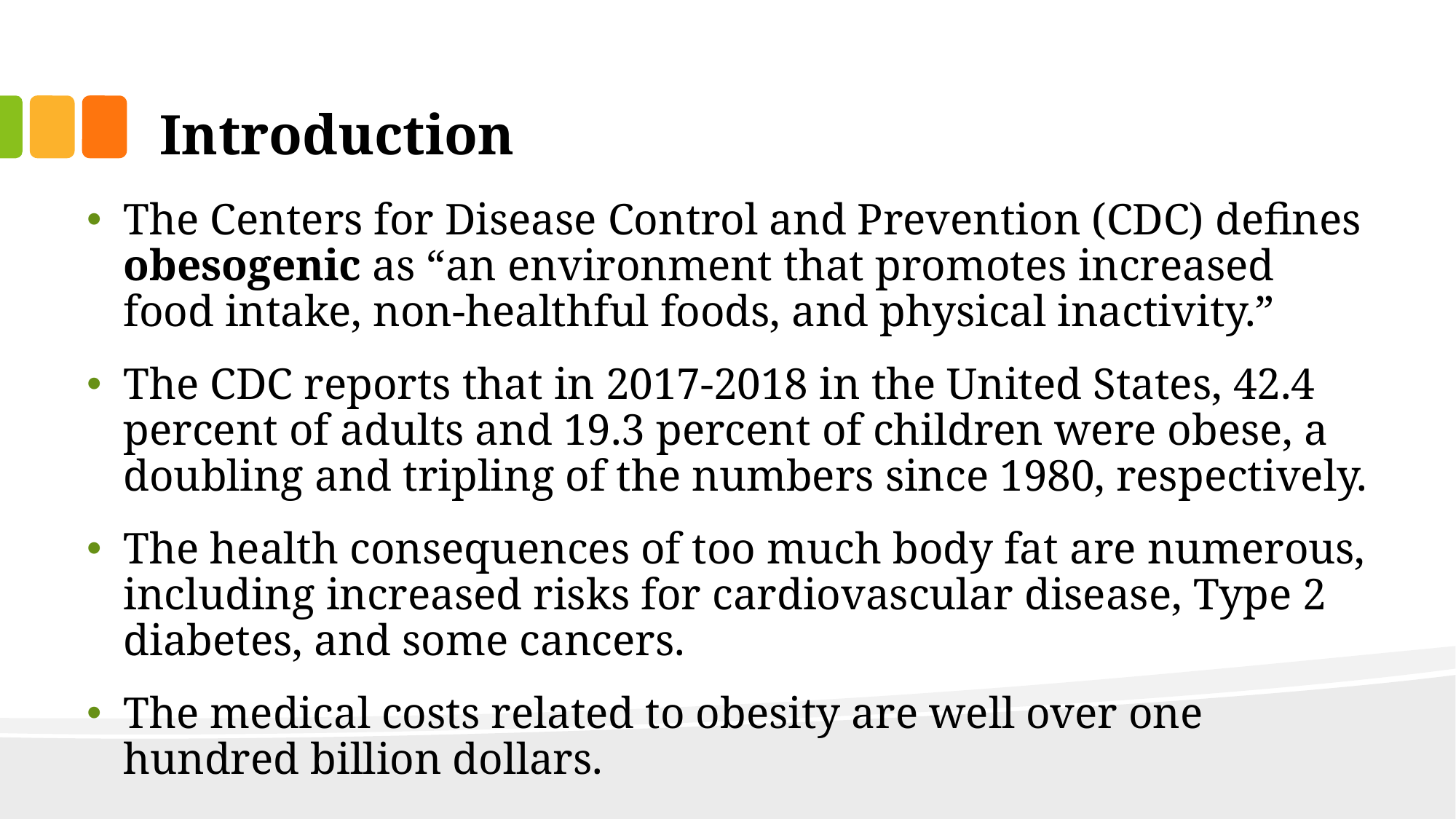

# Introduction
The Centers for Disease Control and Prevention (CDC) defines obesogenic as “an environment that promotes increased food intake, non-healthful foods, and physical inactivity.”
The CDC reports that in 2017-2018 in the United States, 42.4 percent of adults and 19.3 percent of children were obese, a doubling and tripling of the numbers since 1980, respectively.
The health consequences of too much body fat are numerous, including increased risks for cardiovascular disease, Type 2 diabetes, and some cancers.
The medical costs related to obesity are well over one hundred billion dollars.